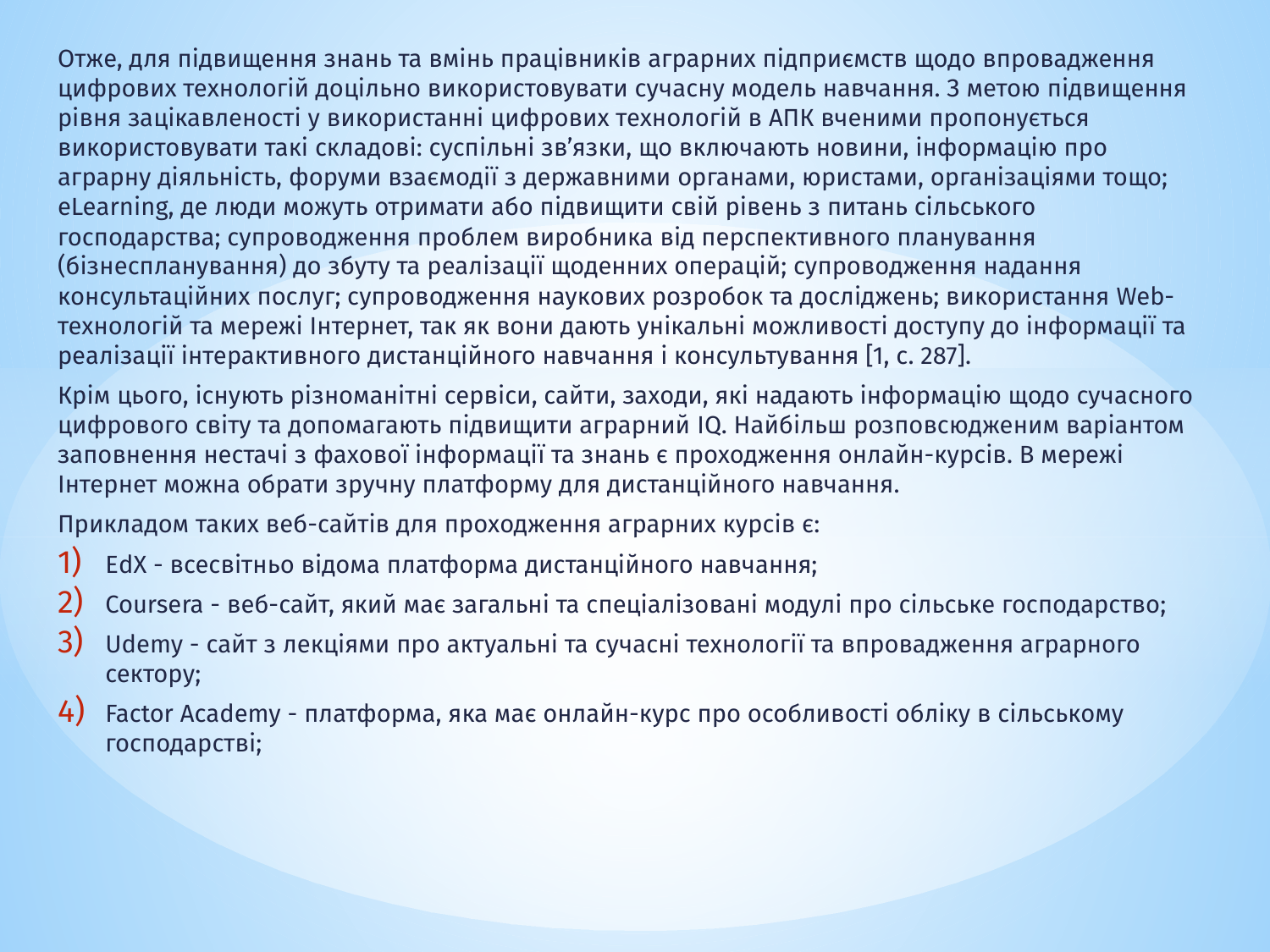

Отже, для підвищення знань та вмінь працівників аграрних підприємств щодо впровадження цифрових технологій доцільно використовувати сучасну модель навчання. З метою підвищення рівня зацікавленості у використанні цифрових технологій в АПК вченими пропонується використовувати такі складові: суспільні зв’язки, що включають новини, інформацію про аграрну діяльність, форуми взаємодії з державними органами, юристами, організаціями тощо; eLearning, де люди можуть отримати або підвищити свій рівень з питань сільського господарства; супроводження проблем виробника від перспективного планування (бізнеспланування) до збуту та реалізації щоденних операцій; супроводження надання консультаційних послуг; супроводження наукових розробок та досліджень; використання Web-технологій та мережі Інтернет, так як вони дають унікальні можливості доступу до інформації та реалізації інтерактивного дистанційного навчання і консультування [1, с. 287].
Крім цього, існують різноманітні сервіси, сайти, заходи, які надають інформацію щодо сучасного цифрового світу та допомагають підвищити аграрний IQ. Найбільш розповсюдженим варіантом заповнення нестачі з фахової інформації та знань є проходження онлайн-курсів. В мережі Інтернет можна обрати зручну платформу для дистанційного навчання.
Прикладом таких веб-сайтів для проходження аграрних курсів є:
ЕdX - всесвітньо відома платформа дистанційного навчання;
Coursera - веб-сайт, який має загальні та спеціалізовані модулі про сільське господарство;
Udemy - сайт з лекціями про актуальні та сучасні технології та впровадження аграрного сектору;
Factor Academy - платформа, яка має онлайн-курс про особливості обліку в сільському господарстві;